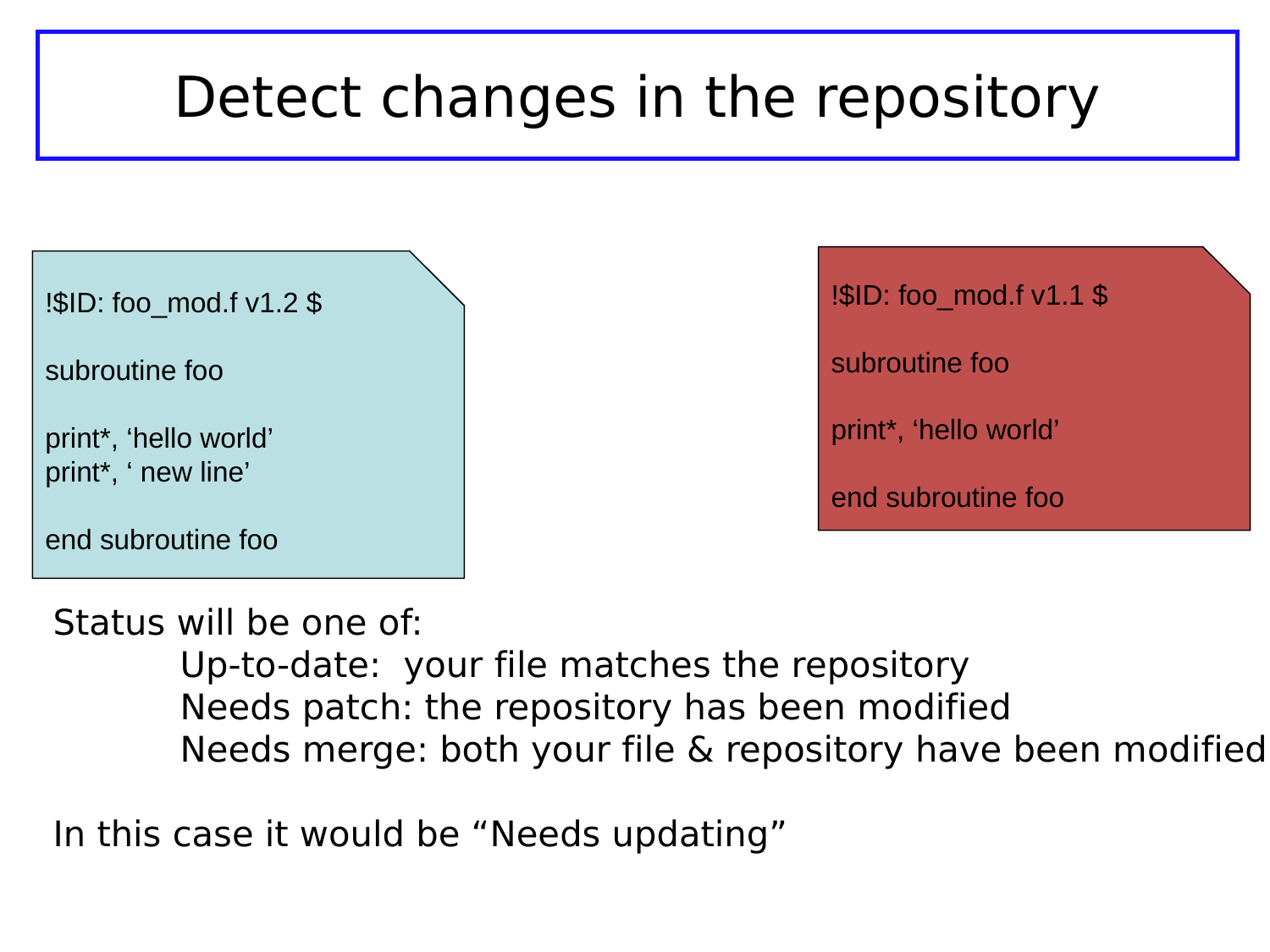

# Detect changes in the repository
!$ID: foo_mod.f v1.1 $

subroutine foo

print*, ‘hello world’

end subroutine foo
!$ID: foo_mod.f v1.2 $

subroutine foo

print*, ‘hello world’
print*, ‘ new line’

end subroutine foo

Status will be one of:
	Up-to-date:  your file matches the repository
	Needs patch: the repository has been modified
	Needs merge: both your file & repository have been modified

In this case it would be “Needs updating”